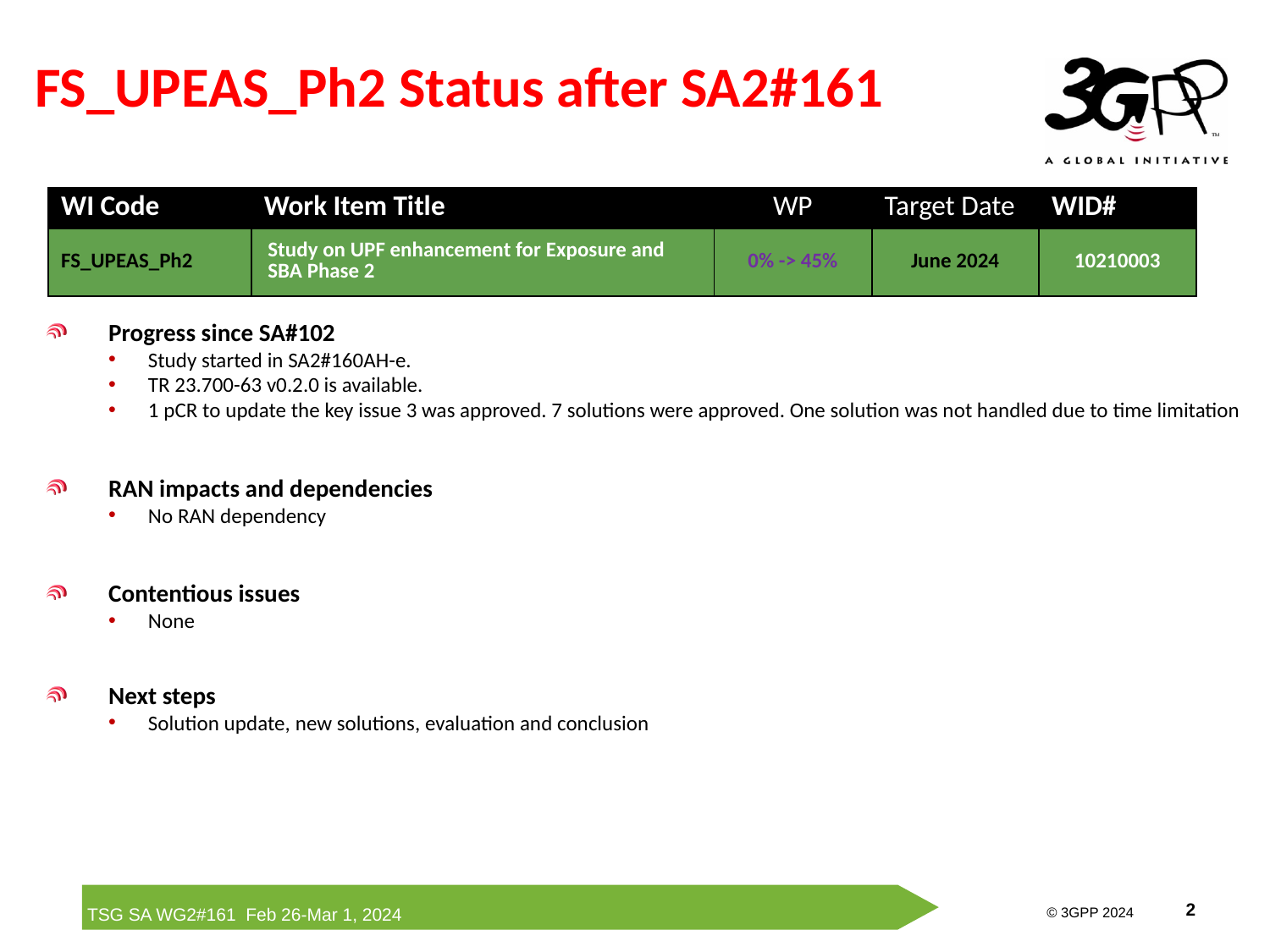

# FS_UPEAS_Ph2 Status after SA2#161
| WI Code | Work Item Title | WP | Target Date | WID# |
| --- | --- | --- | --- | --- |
| FS\_UPEAS\_Ph2 | Study on UPF enhancement for Exposure and SBA Phase 2 | 0% -> 45% | June 2024 | 10210003 |
Progress since SA#102
Study started in SA2#160AH-e.
TR 23.700-63 v0.2.0 is available.
1 pCR to update the key issue 3 was approved. 7 solutions were approved. One solution was not handled due to time limitation

RAN impacts and dependencies
No RAN dependency

Contentious issues
None

Next steps
Solution update, new solutions, evaluation and conclusion